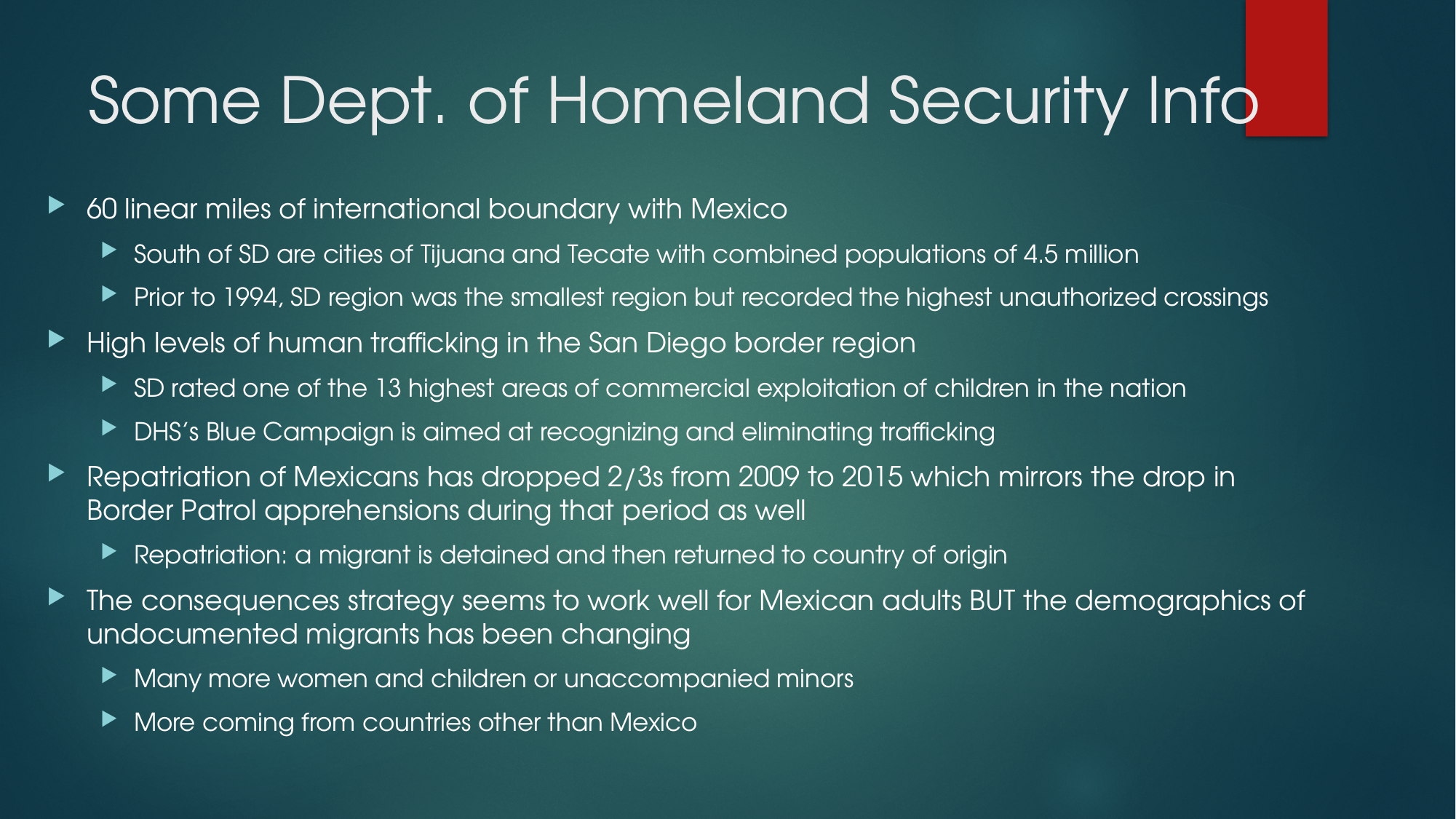

# Some Dept. of Homeland Security Info
60 linear miles of international boundary with Mexico
South of SD are cities of Tijuana and Tecate with combined populations of 4.5 million
Prior to 1994, SD region was the smallest region but recorded the highest unauthorized crossings
High levels of human trafficking in the San Diego border region
SD rated one of the 13 highest areas of commercial exploitation of children in the nation
DHS’s Blue Campaign is aimed at recognizing and eliminating trafficking
Repatriation of Mexicans has dropped 2/3s from 2009 to 2015 which mirrors the drop in Border Patrol apprehensions during that period as well
Repatriation: a migrant is detained and then returned to country of origin
The consequences strategy seems to work well for Mexican adults BUT the demographics of undocumented migrants has been changing
Many more women and children or unaccompanied minors
More coming from countries other than Mexico